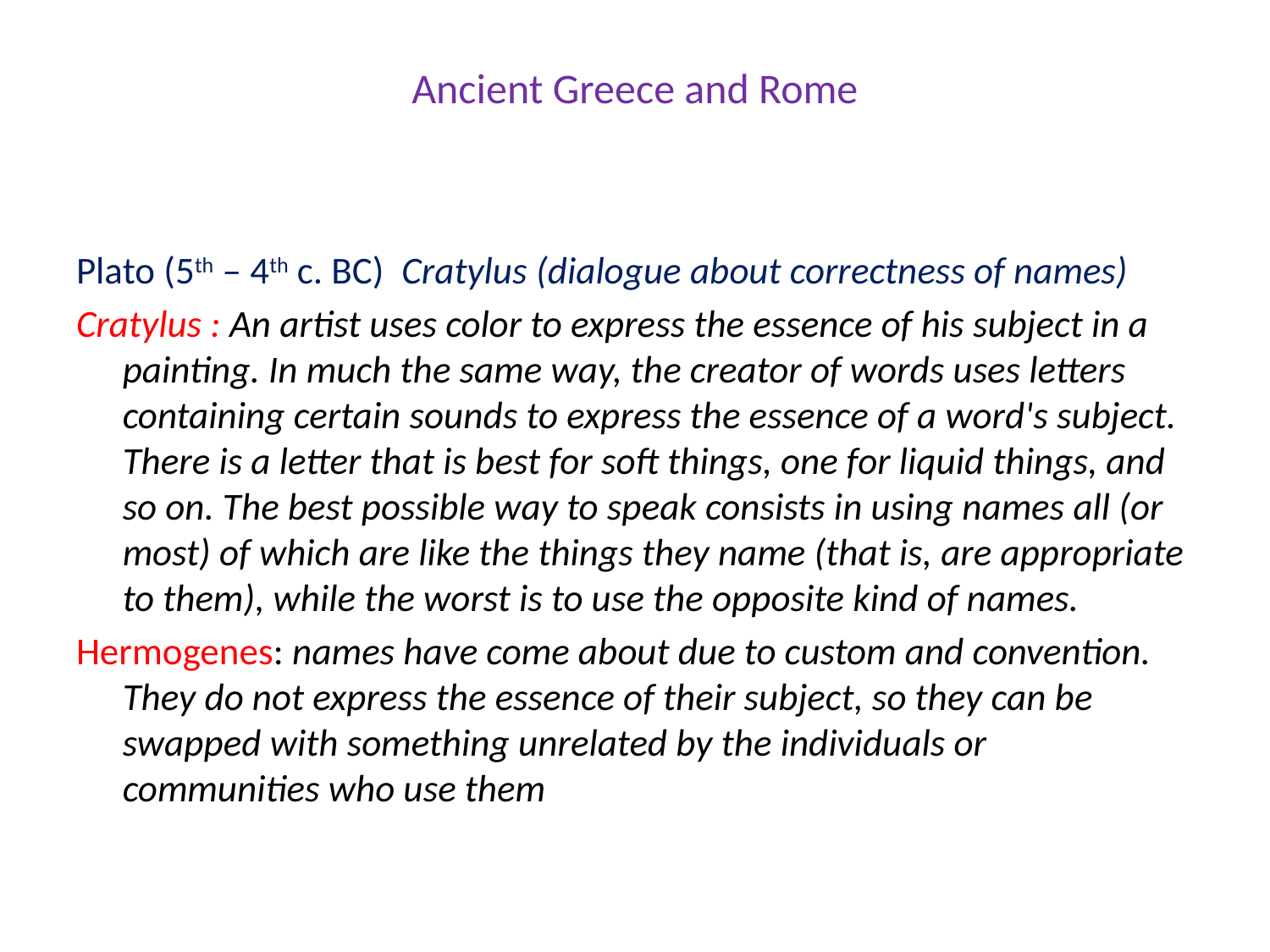

# Ancient Greece and Rome

Plato (5th – 4th c. BC)  Cratylus (dialogue about correctness of names)
Cratylus : An artist uses color to express the essence of his subject in a painting. In much the same way, the creator of words uses letters containing certain sounds to express the essence of a word's subject. There is a letter that is best for soft things, one for liquid things, and so on. The best possible way to speak consists in using names all (or most) of which are like the things they name (that is, are appropriate to them), while the worst is to use the opposite kind of names.
Hermogenes: names have come about due to custom and convention. They do not express the essence of their subject, so they can be swapped with something unrelated by the individuals or communities who use them